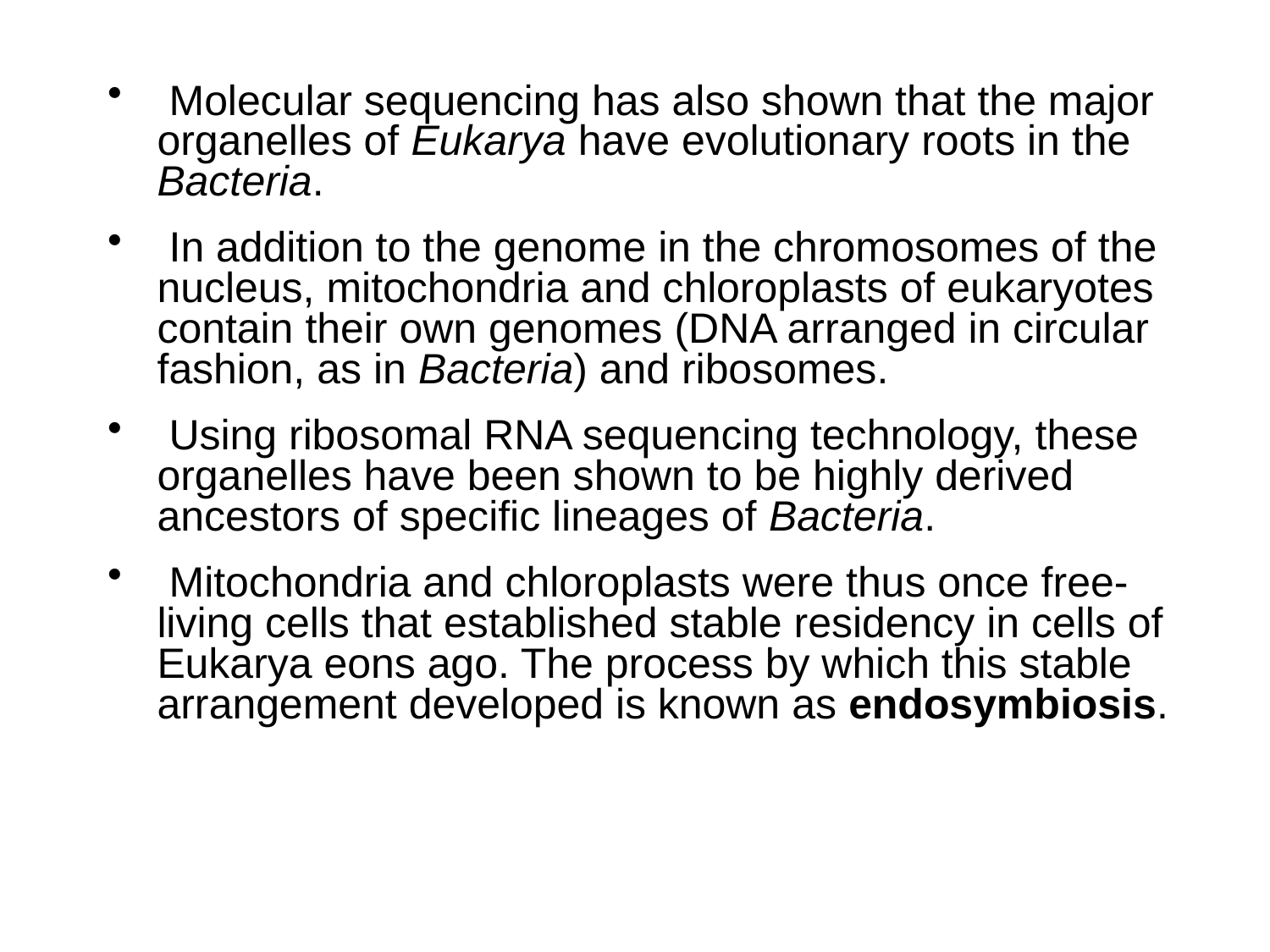

Molecular sequencing has also shown that the major organelles of Eukarya have evolutionary roots in the Bacteria.
 In addition to the genome in the chromosomes of the nucleus, mitochondria and chloroplasts of eukaryotes contain their own genomes (DNA arranged in circular fashion, as in Bacteria) and ribosomes.
 Using ribosomal RNA sequencing technology, these organelles have been shown to be highly derived ancestors of specific lineages of Bacteria.
 Mitochondria and chloroplasts were thus once free-living cells that established stable residency in cells of Eukarya eons ago. The process by which this stable arrangement developed is known as endosymbiosis.